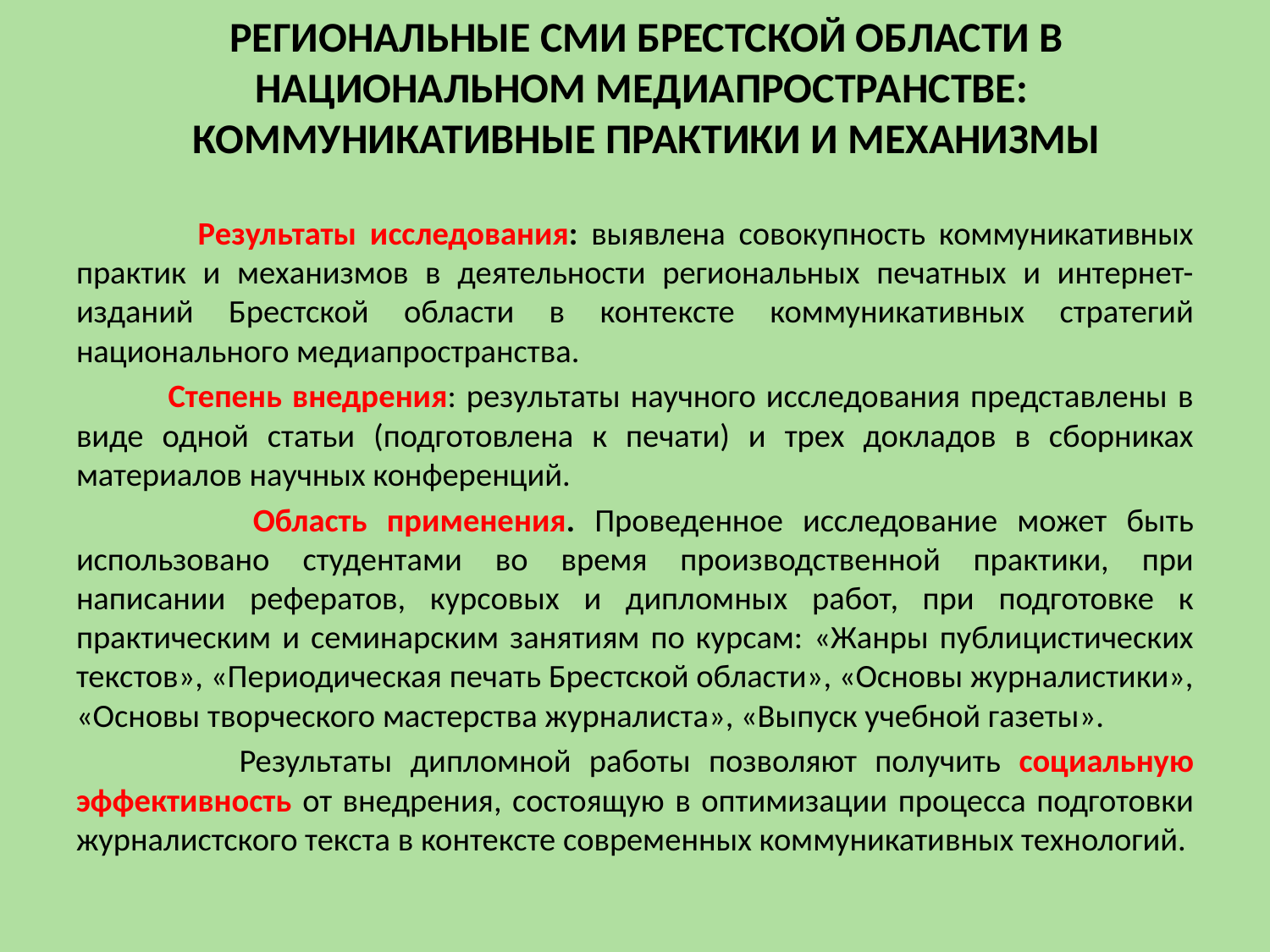

# РЕГИОНАЛЬНЫЕ СМИ БРЕСТСКОЙ ОБЛАСТИ В НАЦИОНАЛЬНОМ МЕДИАПРОСТРАНСТВЕ: КОММУНИКАТИВНЫЕ ПРАКТИКИ И МЕХАНИЗМЫ
         Результаты исследования: выявлена совокупность коммуникативных практик и механизмов в деятельности региональных печатных и интернет-изданий Брестской области в контексте коммуникативных стратегий национального медиапространства.
         Степень внедрения: результаты научного исследования представлены в виде одной статьи (подготовлена к печати) и трех докладов в сборниках материалов научных конференций.
         Область применения. Проведенное исследование может быть использовано студентами во время производственной практики, при написании рефератов, курсовых и дипломных работ, при подготовке к практическим и семинарским занятиям по курсам: «Жанры публицистических текстов», «Периодическая печать Брестской области», «Основы журналистики», «Основы творческого мастерства журналиста», «Выпуск учебной газеты».
         Результаты дипломной работы позволяют получить социальную эффективность от внедрения, состоящую в оптимизации процесса подготовки журналистского текста в контексте современных коммуникативных технологий.